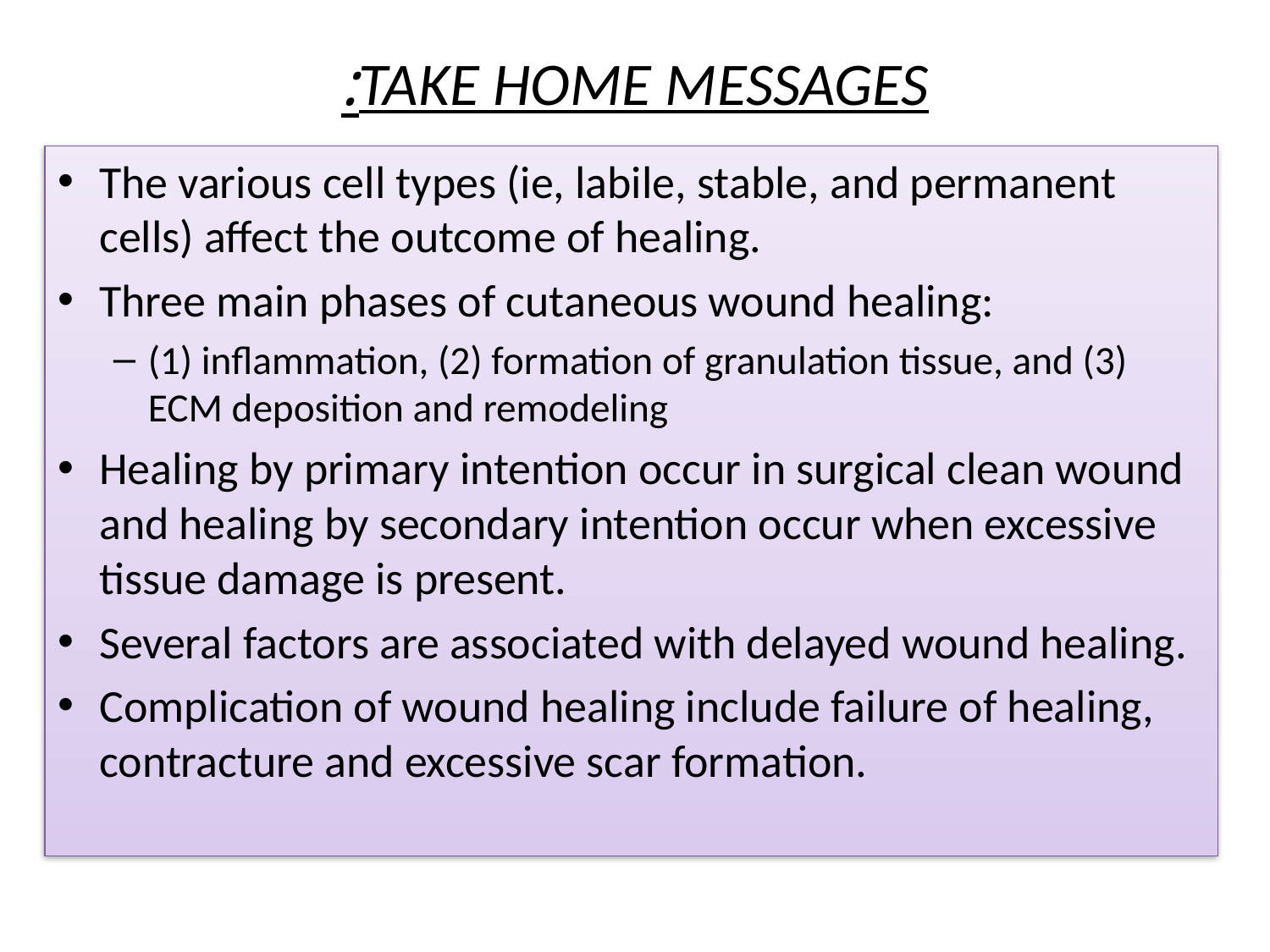

# TAKE HOME MESSAGES:
The various cell types (ie, labile, stable, and permanent cells) affect the outcome of healing.
Three main phases of cutaneous wound healing:
(1) inflammation, (2) formation of granulation tissue, and (3) ECM deposition and remodeling
Healing by primary intention occur in surgical clean wound  and healing by secondary intention occur when excessive tissue damage is present.
Several factors are associated with delayed wound healing.
Complication of wound healing include failure of healing, contracture and excessive scar formation.